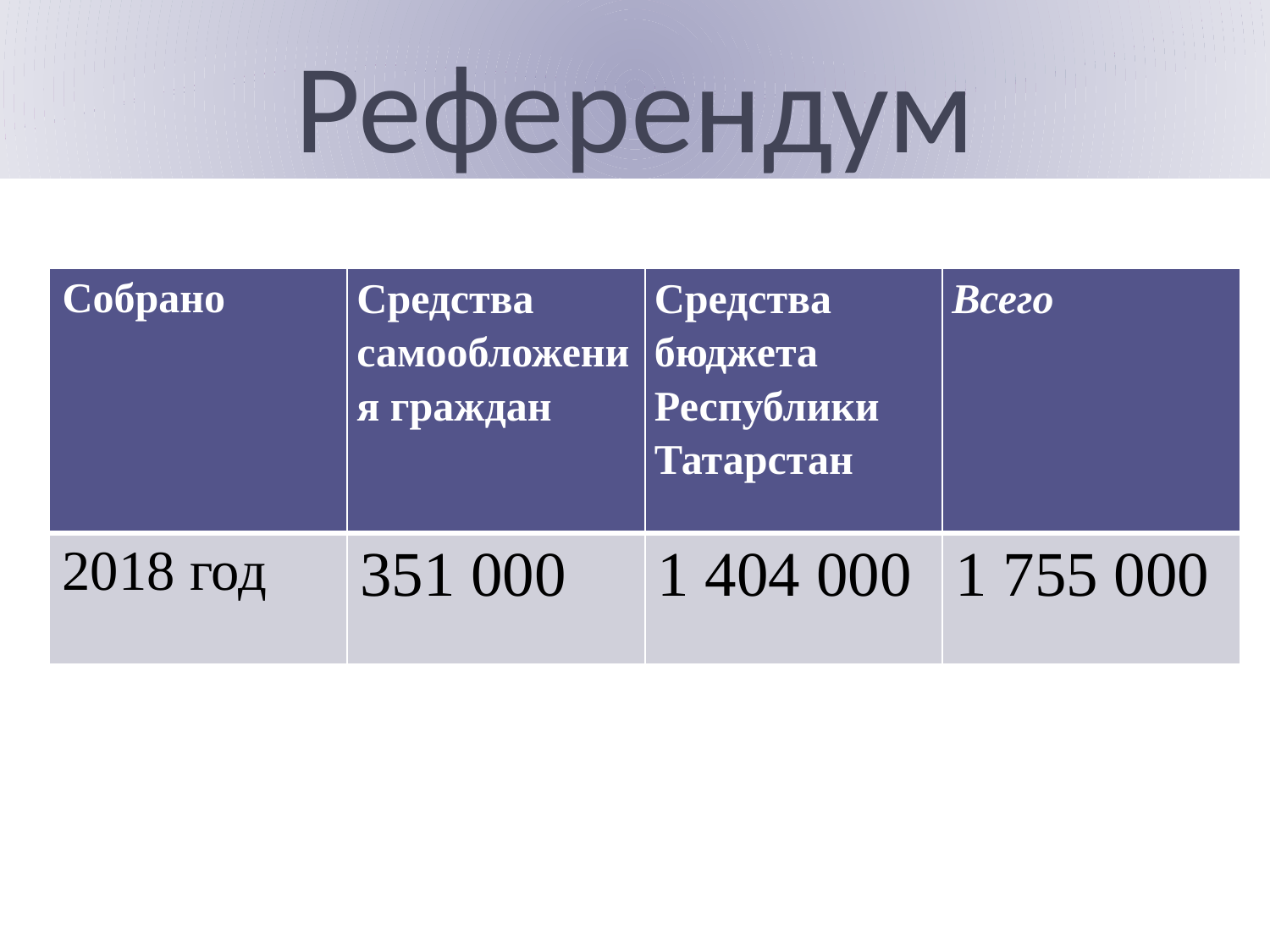

# Референдум
| Собрано | Средства самообложения граждан | Средства бюджета Республики Татарстан | Всего |
| --- | --- | --- | --- |
| 2018 год | 351 000 | 1 404 000 | 1 755 000 |